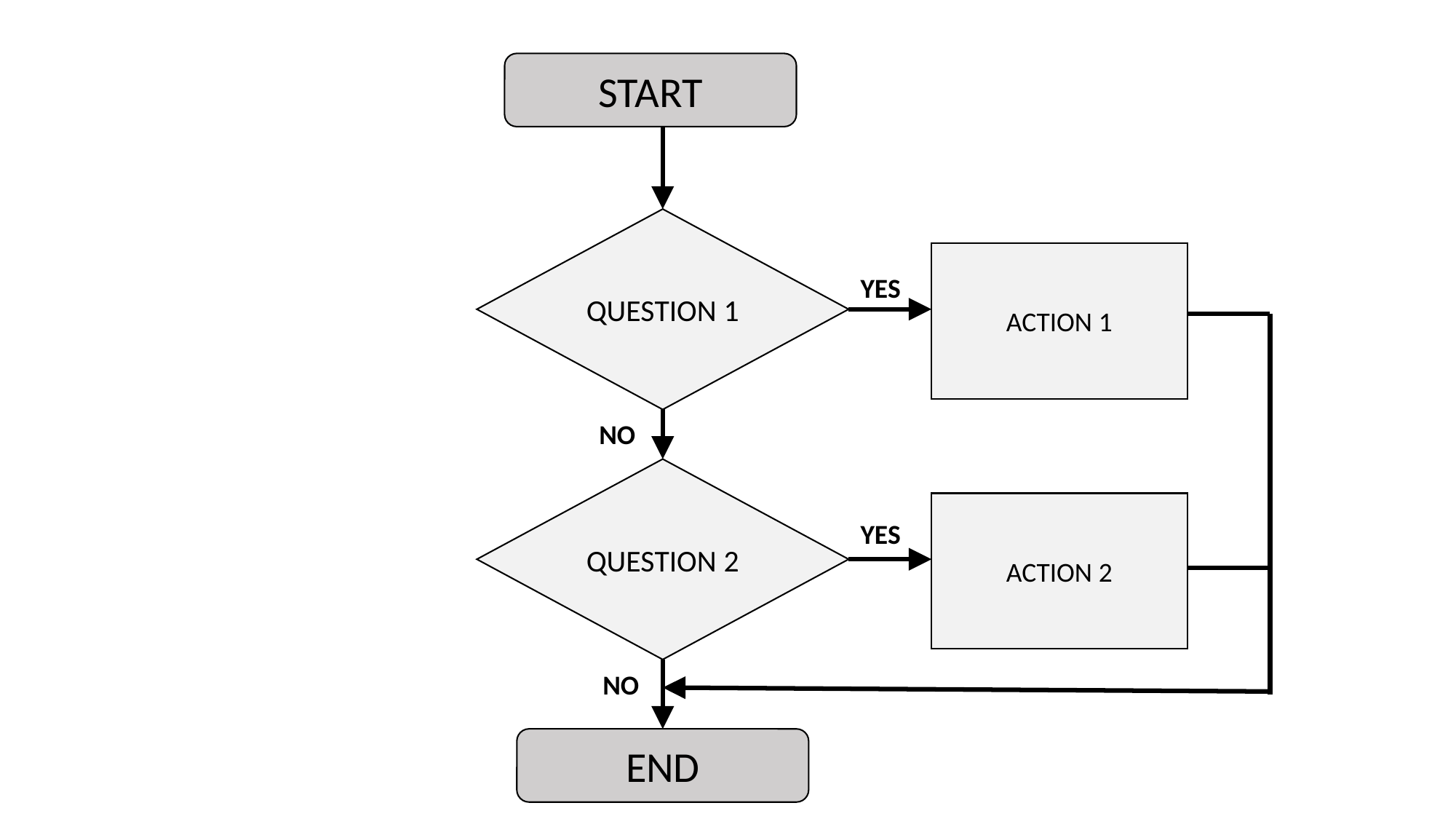

START
QUESTION 1

ACTION 1

YES
NO
QUESTION 2

ACTION 2

YES
NO
END